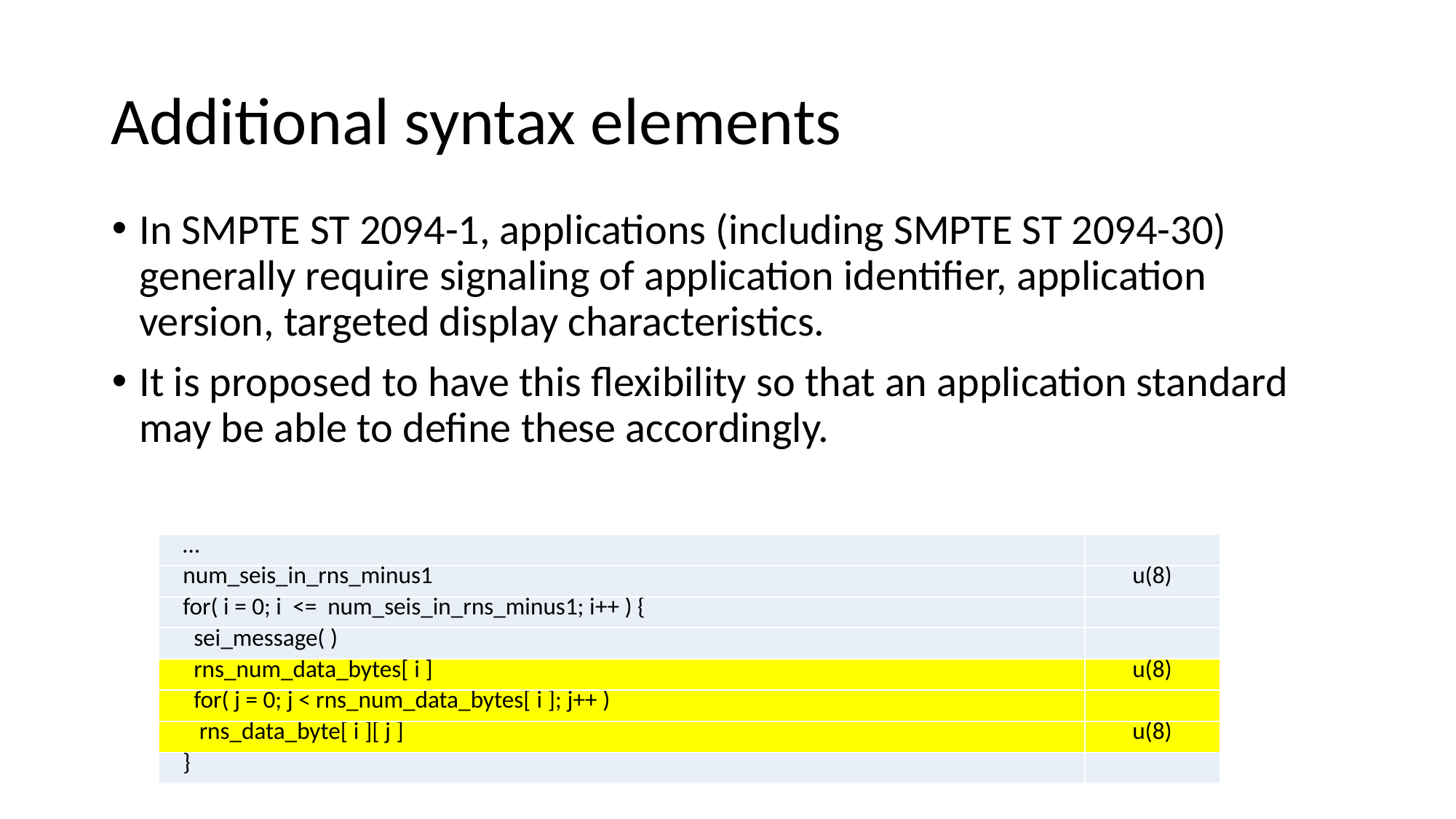

# Additional syntax elements
In SMPTE ST 2094-1, applications (including SMPTE ST 2094-30) generally require signaling of application identifier, application version, targeted display characteristics.
It is proposed to have this flexibility so that an application standard may be able to define these accordingly.
| … |  |
| --- | --- |
| num\_seis\_in\_rns\_minus1 | u(8) |
| for( i = 0; i <= num\_seis\_in\_rns\_minus1; i++ ) { |  |
| sei\_message( ) |  |
| rns\_num\_data\_bytes[ i ] | u(8) |
| for( j = 0; j < rns\_num\_data\_bytes[ i ]; j++ ) |  |
| rns\_data\_byte[ i ][ j ] | u(8) |
| } |  |